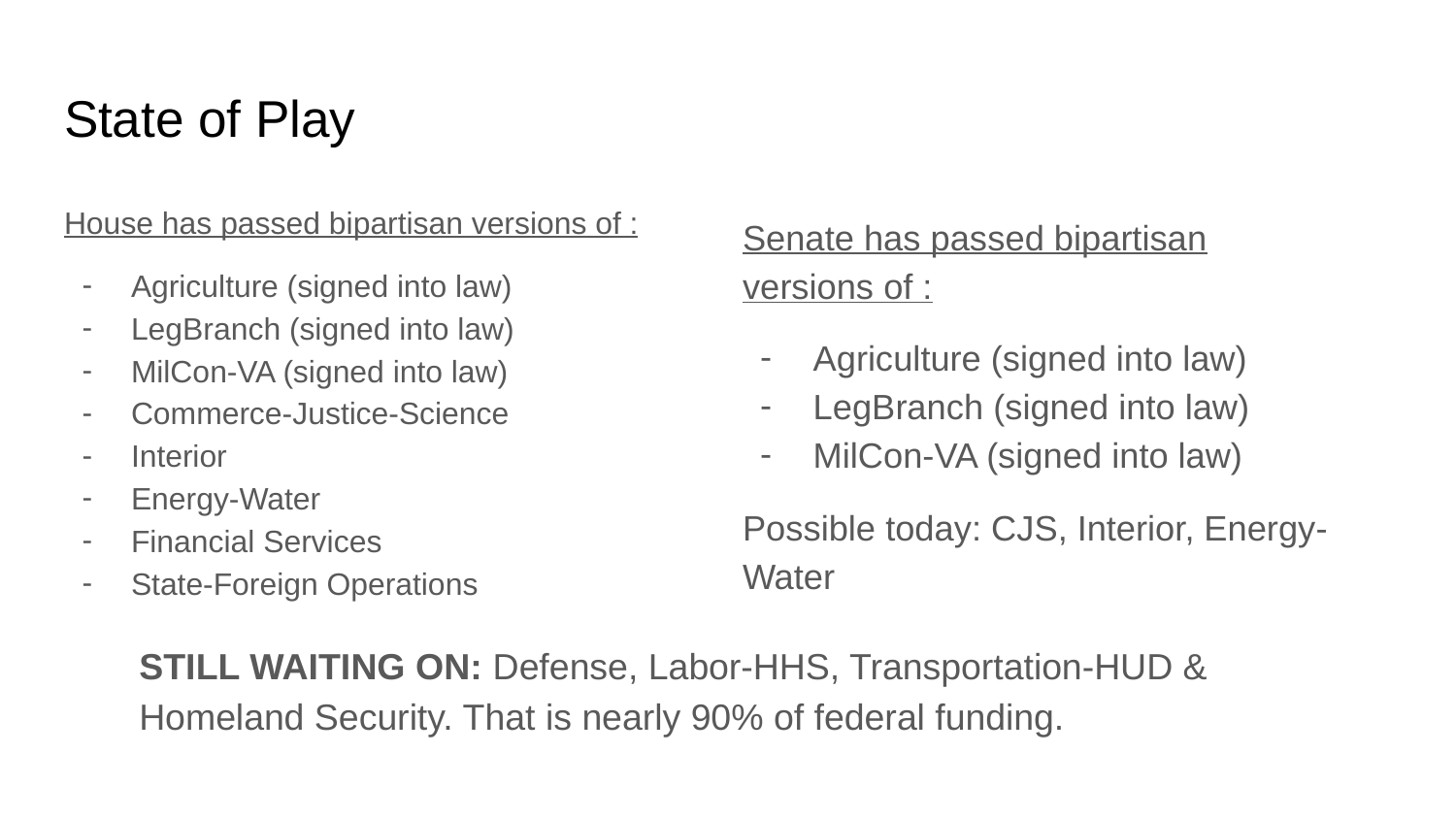

# State of Play
House has passed bipartisan versions of :
Agriculture (signed into law)
LegBranch (signed into law)
MilCon-VA (signed into law)
Commerce-Justice-Science
Interior
Energy-Water
Financial Services
State-Foreign Operations
Senate has passed bipartisan versions of :
Agriculture (signed into law)
LegBranch (signed into law)
MilCon-VA (signed into law)
Possible today: CJS, Interior, Energy-Water
STILL WAITING ON: Defense, Labor-HHS, Transportation-HUD & Homeland Security. That is nearly 90% of federal funding.